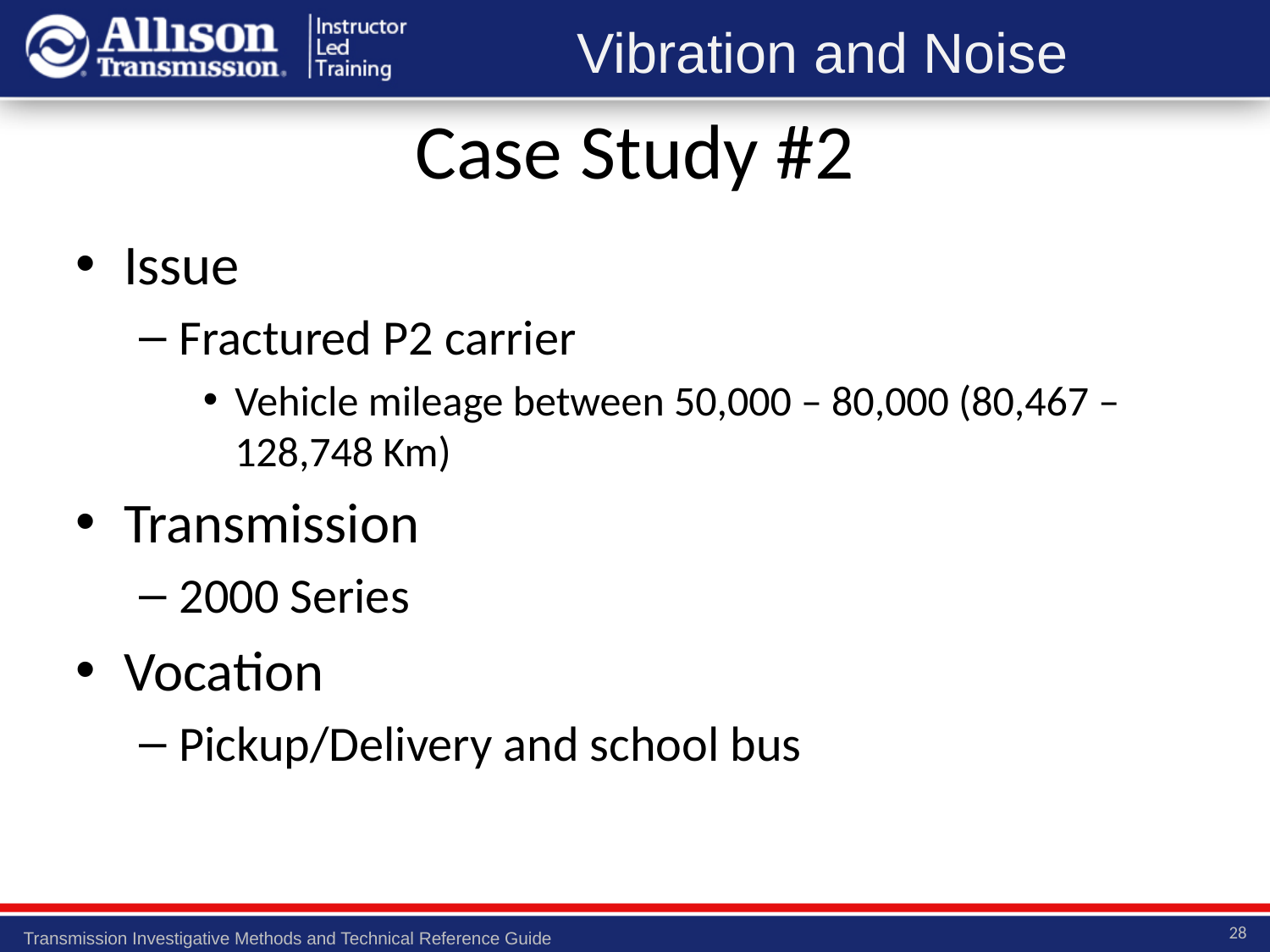

Case Study #2
Issue
Fractured P2 carrier
Vehicle mileage between 50,000 – 80,000 (80,467 – 128,748 Km)
Transmission
2000 Series
Vocation
Pickup/Delivery and school bus
28